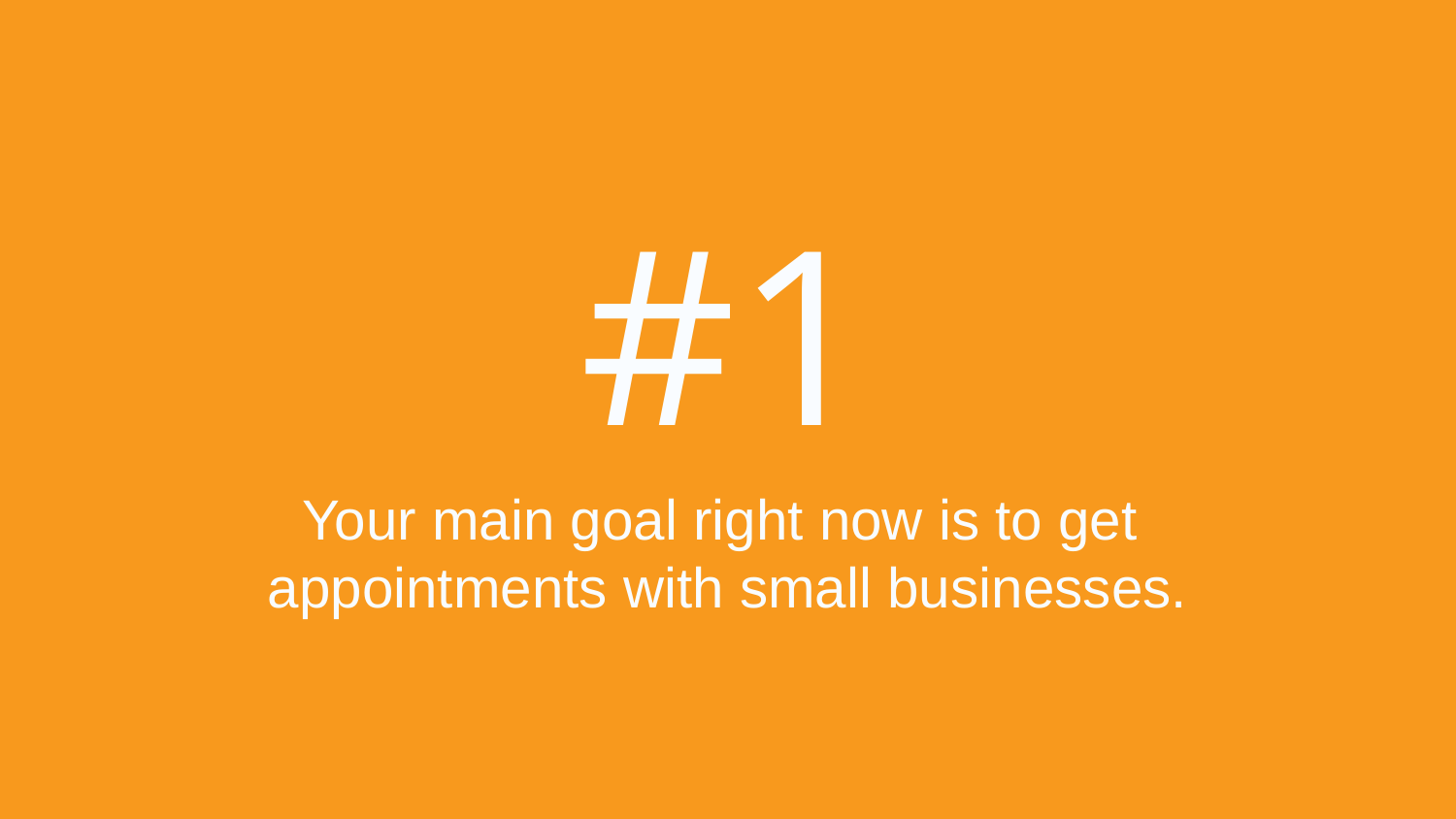

# #1
Your main goal right now is to get
appointments with small businesses.